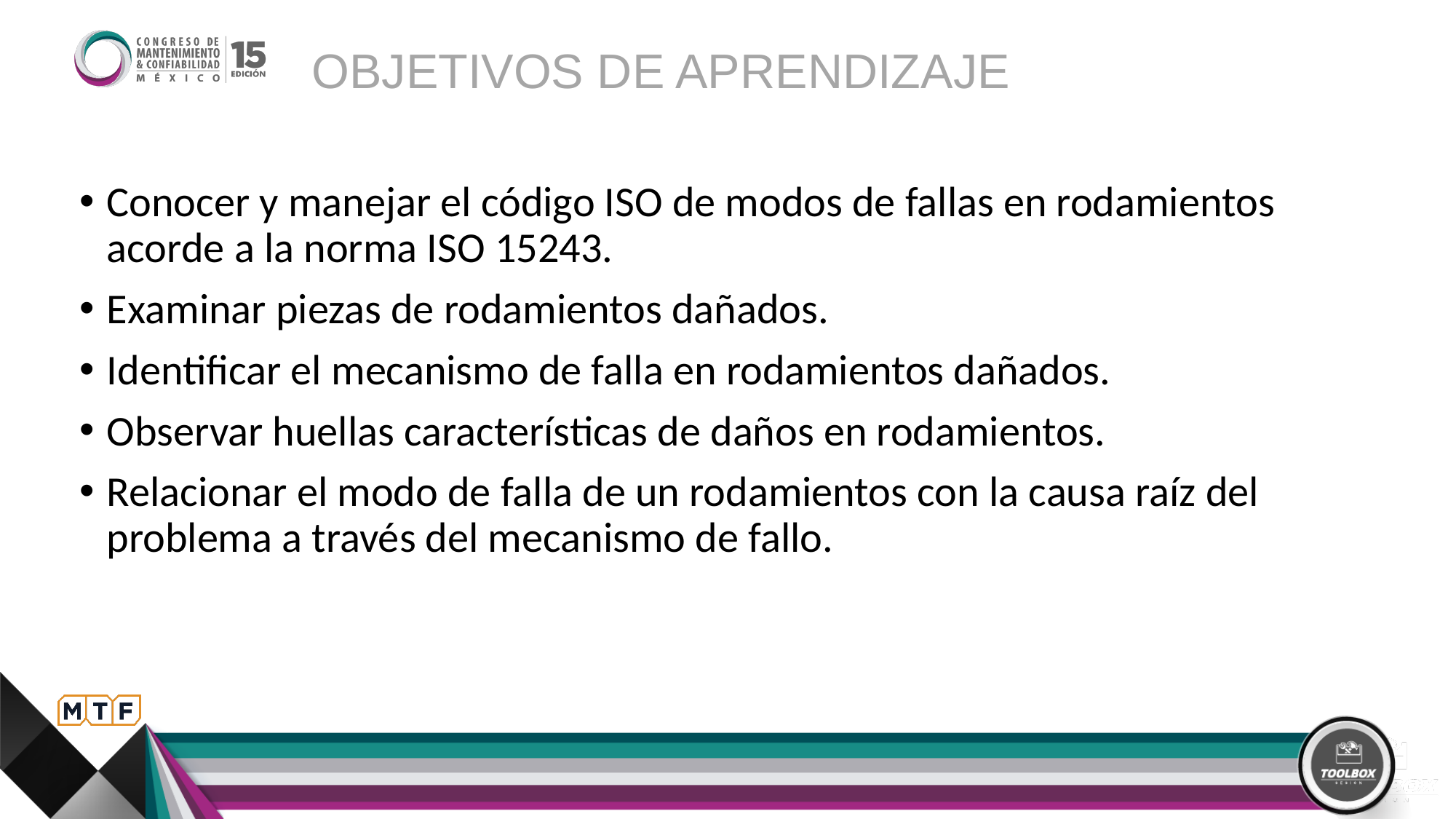

# OBJETIVOS DE APRENDIZAJE
Conocer y manejar el código ISO de modos de fallas en rodamientos acorde a la norma ISO 15243.
Examinar piezas de rodamientos dañados.
Identificar el mecanismo de falla en rodamientos dañados.
Observar huellas características de daños en rodamientos.
Relacionar el modo de falla de un rodamientos con la causa raíz del problema a través del mecanismo de fallo.